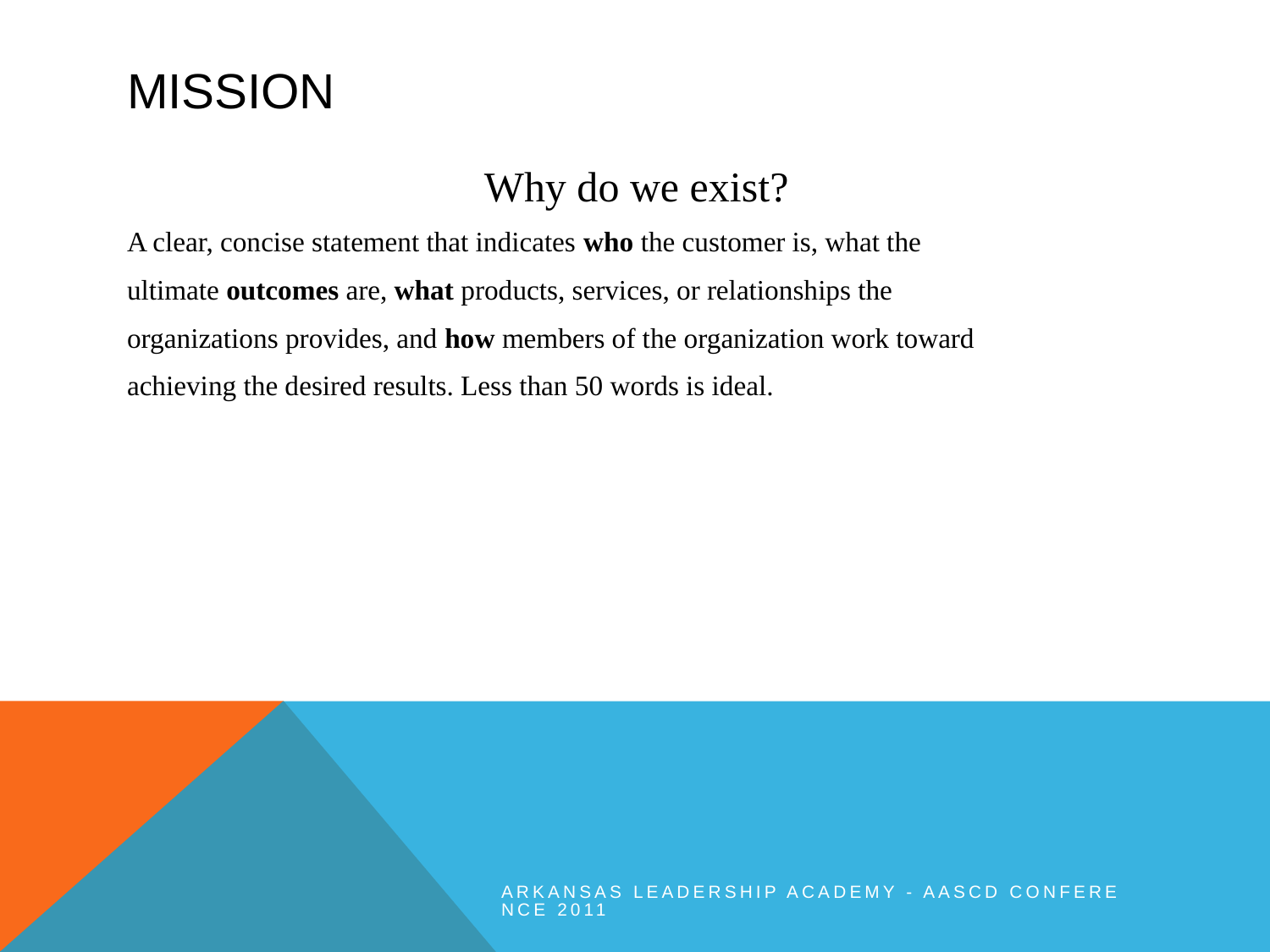

# mission
Why do we exist?
A clear, concise statement that indicates who the customer is, what the
ultimate outcomes are, what products, services, or relationships the
organizations provides, and how members of the organization work toward
achieving the desired results. Less than 50 words is ideal.

Arkansas Leadership Academy - AASCD Conference 2011